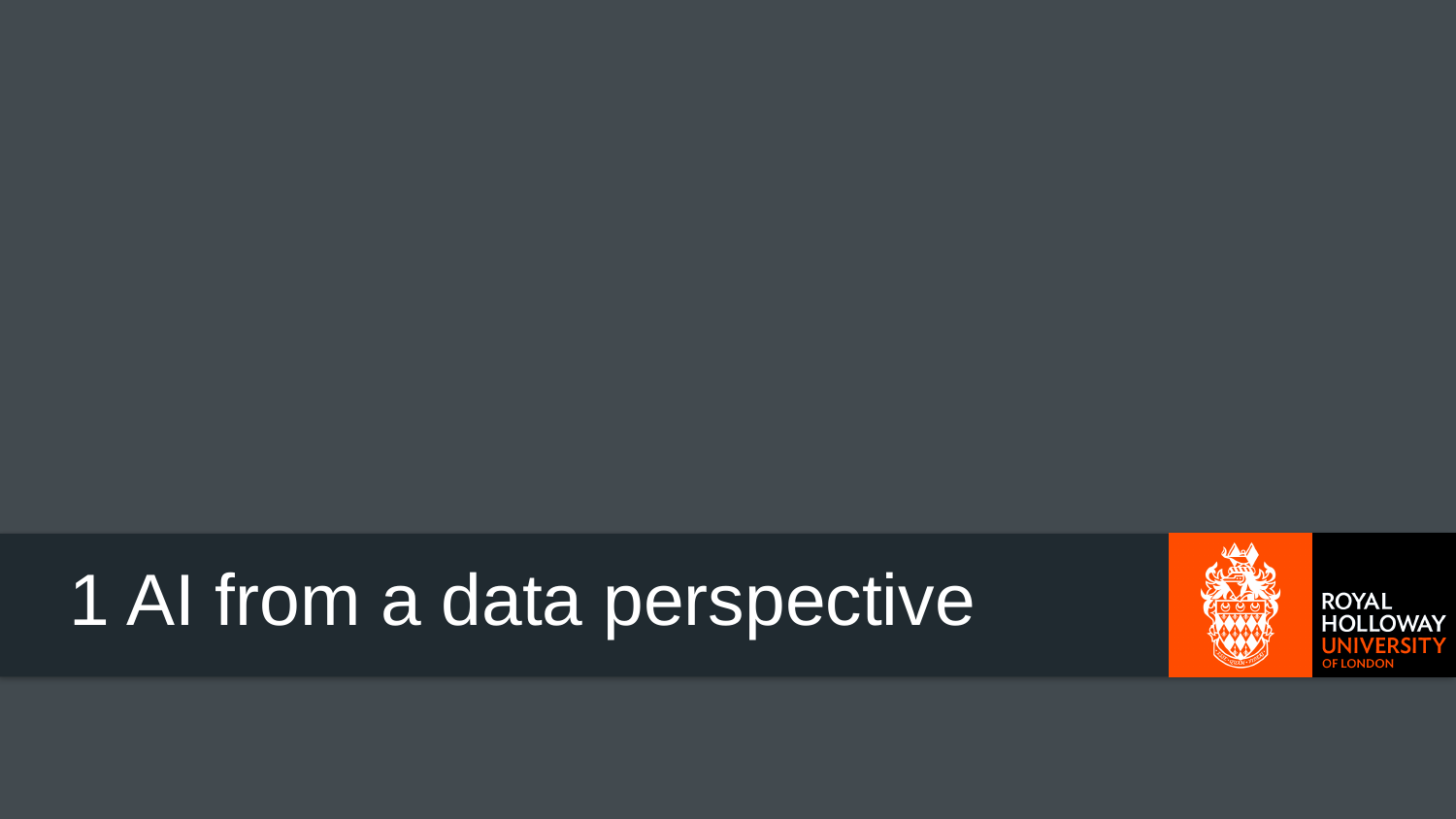

# 1 AI from a data perspective